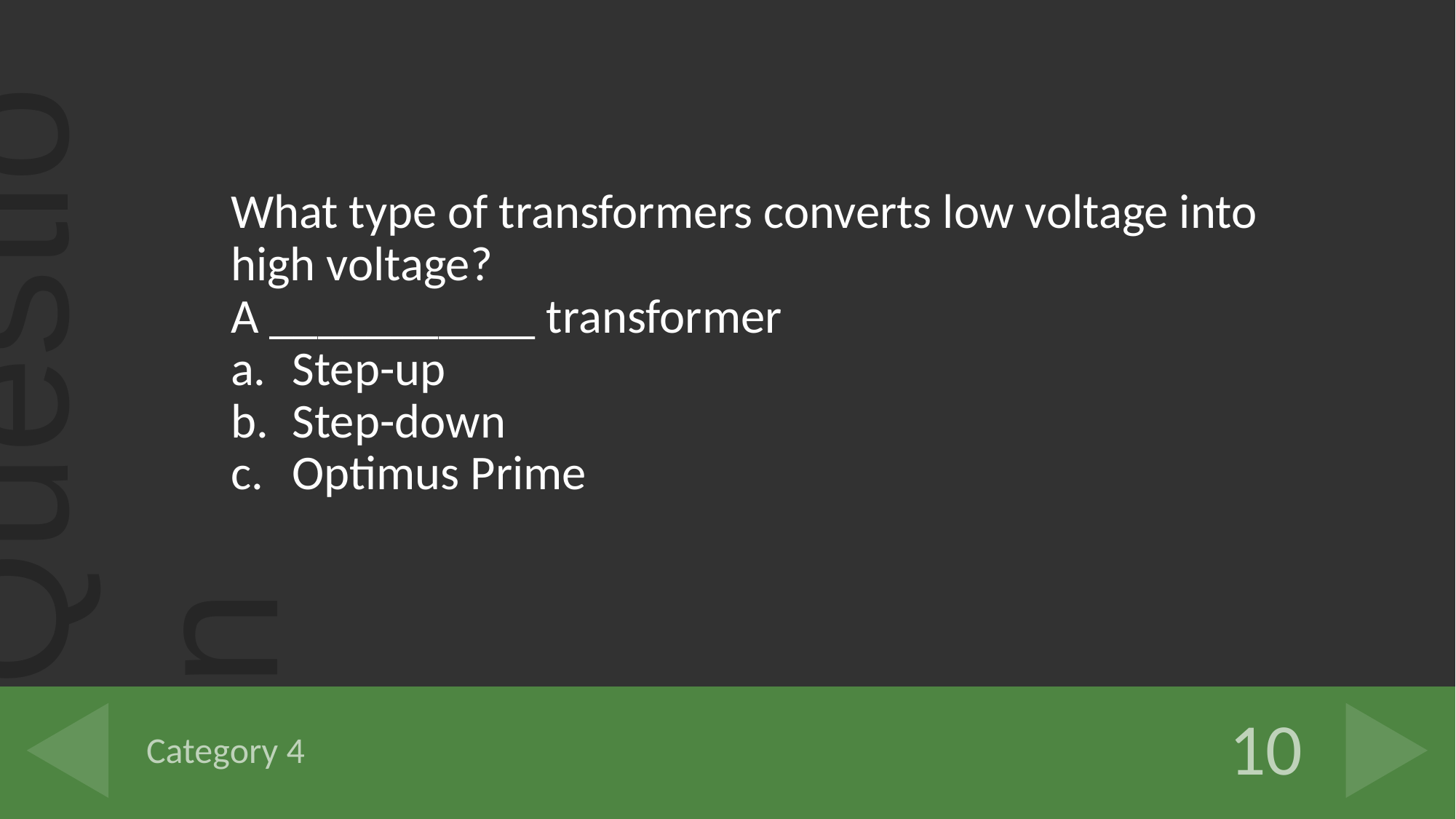

What type of transformers converts low voltage into high voltage?
A ___________ transformer
Step-up
Step-down
Optimus Prime
# Category 4
10